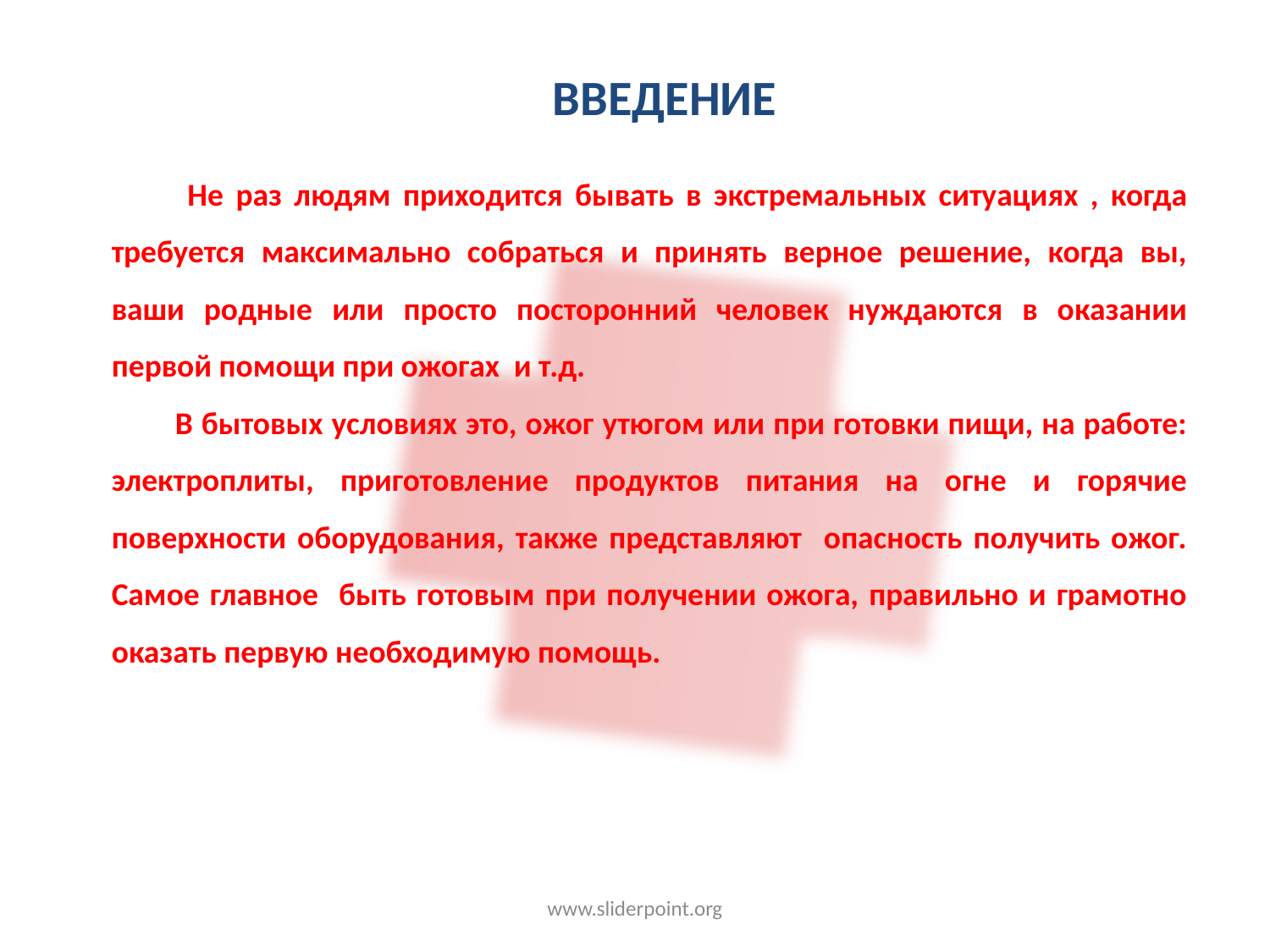

ВВЕДЕНИЕ
 Не раз людям приходится бывать в экстремальных ситуациях , когда требуется максимально собраться и принять верное решение, когда вы, ваши родные или просто посторонний человек нуждаются в оказании первой помощи при ожогах  и т.д.
В бытовых условиях это, ожог утюгом или при готовки пищи, на работе: электроплиты, приготовление продуктов питания на огне и горячие поверхности оборудования, также представляют  опасность получить ожог. Самое главное  быть готовым при получении ожога, правильно и грамотно оказать первую необходимую помощь.

www.sliderpoint.org